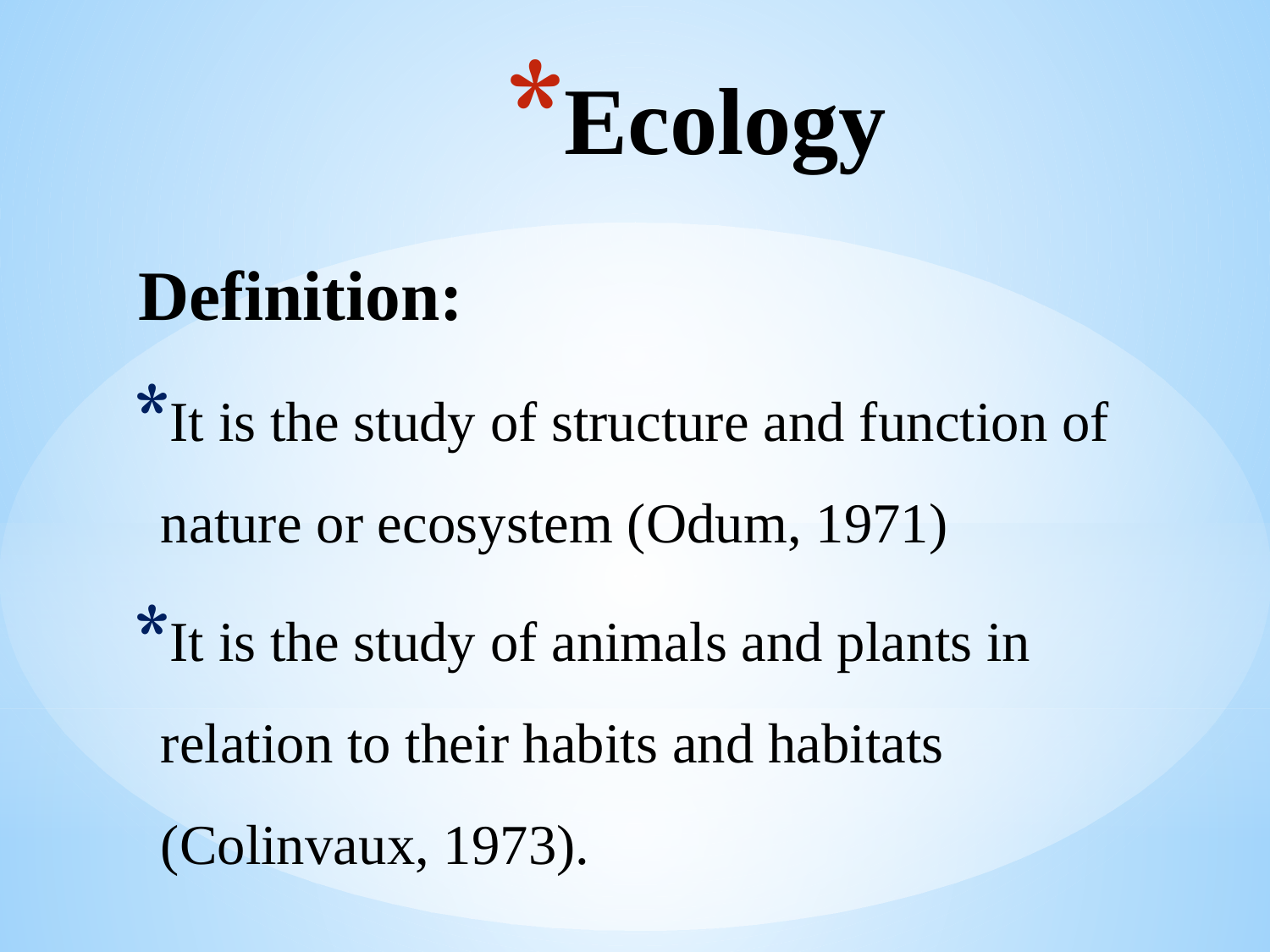

# Ecology
Definition:
It is the study of structure and function of nature or ecosystem (Odum, 1971)
It is the study of animals and plants in relation to their habits and habitats (Colinvaux, 1973).